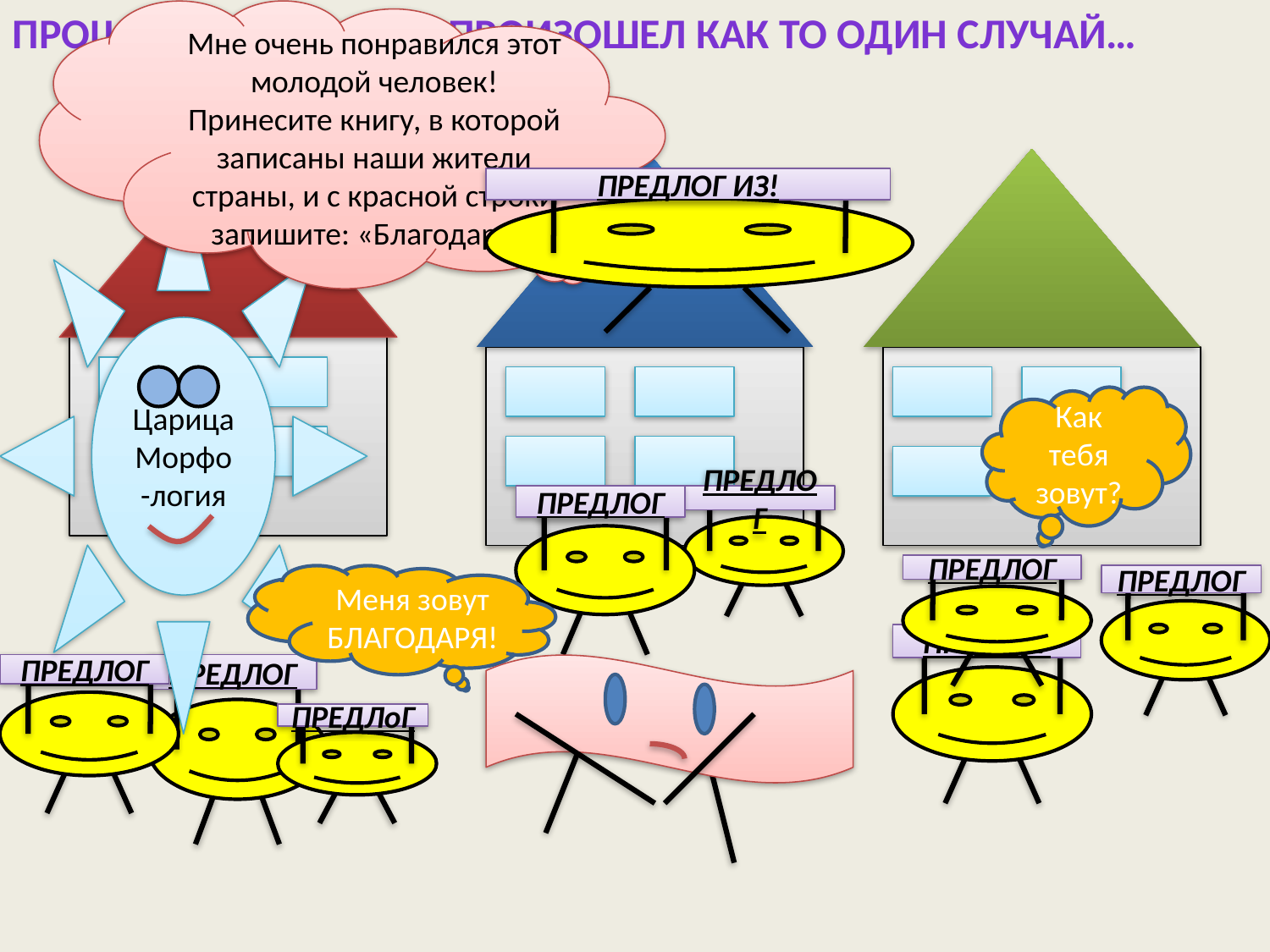

Прошло много лет… Произошел как то один случай…
Мне очень понравился этот молодой человек! Принесите книгу, в которой записаны наши жители страны, и с красной строки запишите: «Благодаря».

ПРЕДЛОГ ИЗ!

Царица
Морфо-логия

Как тебя зовут?
ПРЕДЛОГ

ПРЕДЛОГ

ПРЕДЛОГ

Меня зовут БЛАГОДАРЯ!
ПРЕДЛОГ

ПРЕДЛОГ

ПРЕДЛОГ

ПРЕДЛОГ

ПРЕДЛоГ